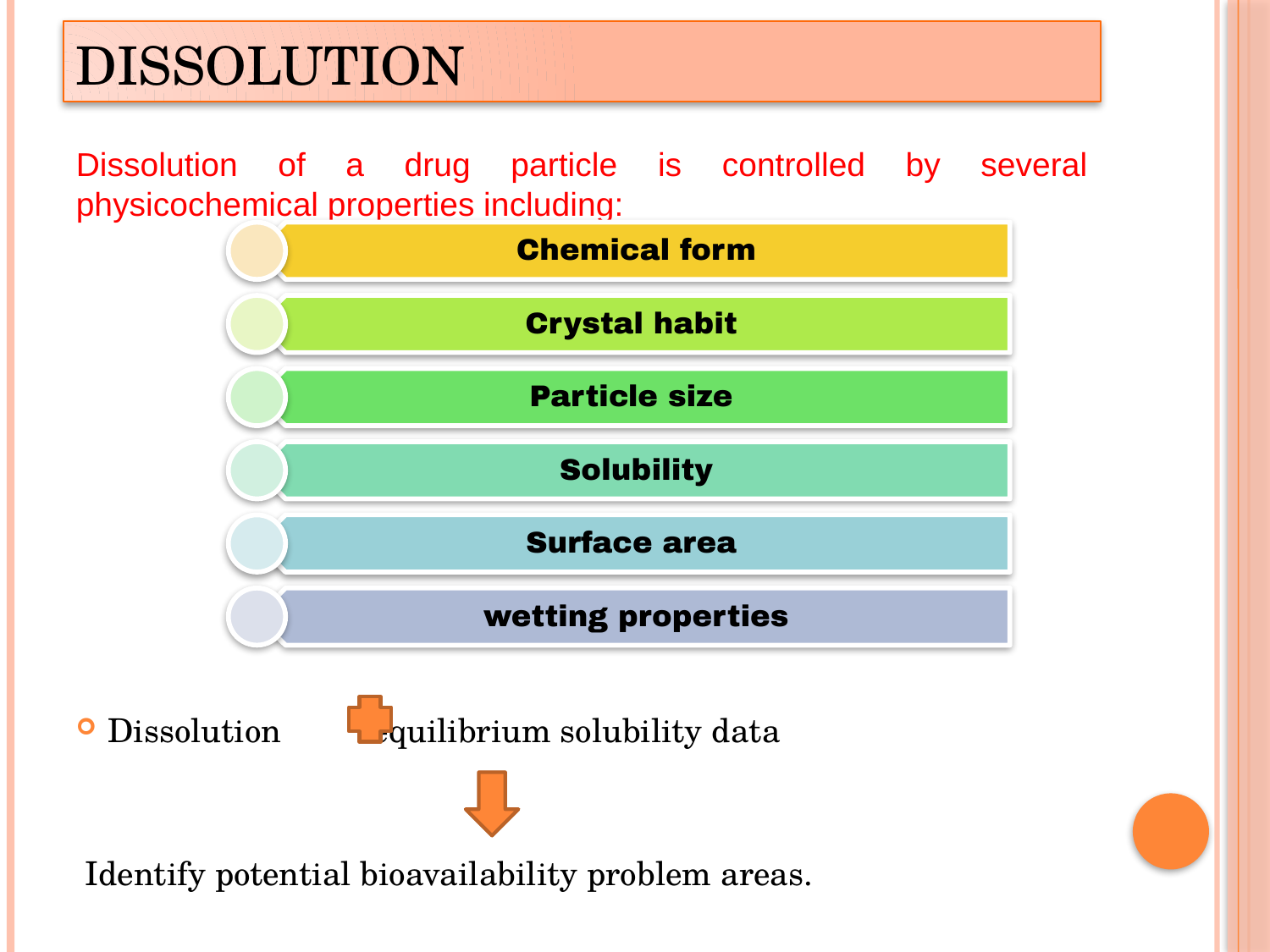

# Dissolution
Dissolution of a drug particle is controlled by several physicochemical properties including:

Dissolution          equilibrium solubility data

 Identify potential bioavailability problem areas.
Chemical form
Crystal habit
Particle size
Solubility
Surface area
wetting properties